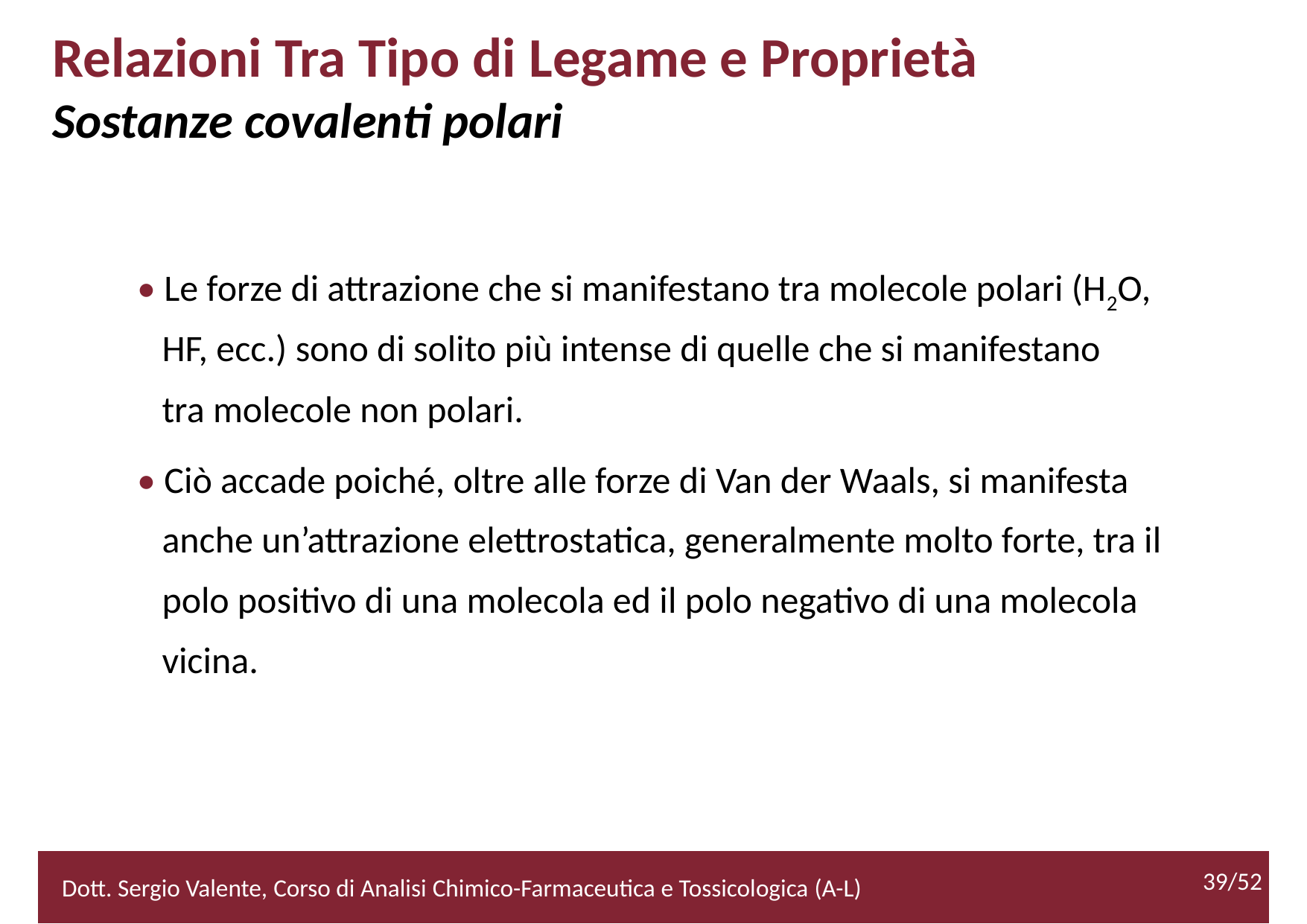

Relazioni Tra Tipo di Legame e Proprietà
Sostanze covalenti polari
• Le forze di attrazione che si manifestano tra molecole polari (H2O,

	HF, ecc.) sono di solito più intense di quelle che si manifestano

	tra molecole non polari.

• Ciò accade poiché, oltre alle forze di Van der Waals, si manifesta

	anche un’attrazione elettrostatica, generalmente molto forte, tra il

	polo positivo di una molecola ed il polo negativo di una molecola

	vicina.

39/52
Dott. Sergio Valente, Corso di Analisi Chimico-Farmaceutica e Tossicologica (A-L)